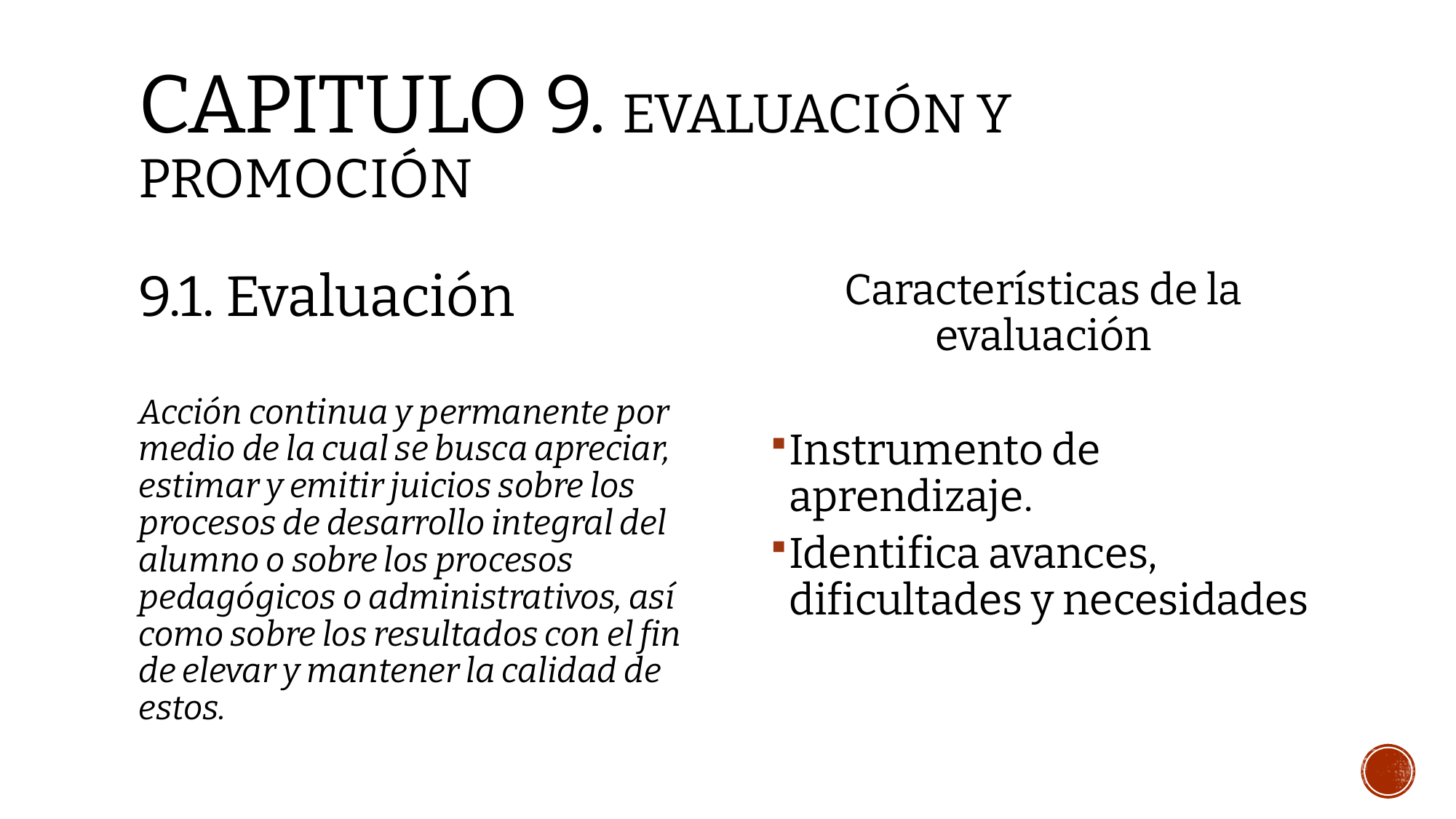

# CAPITULO 9. EVALUACIÓN Y PROMOCIÓN
9.1. Evaluación

Acción continua y permanente por medio de la cual se busca apreciar, estimar y emitir juicios sobre los procesos de desarrollo integral del alumno o sobre los procesos pedagógicos o administrativos, así como sobre los resultados con el fin de elevar y mantener la calidad de estos.

Características de la evaluación

Instrumento de aprendizaje.
Identifica avances, dificultades y necesidades